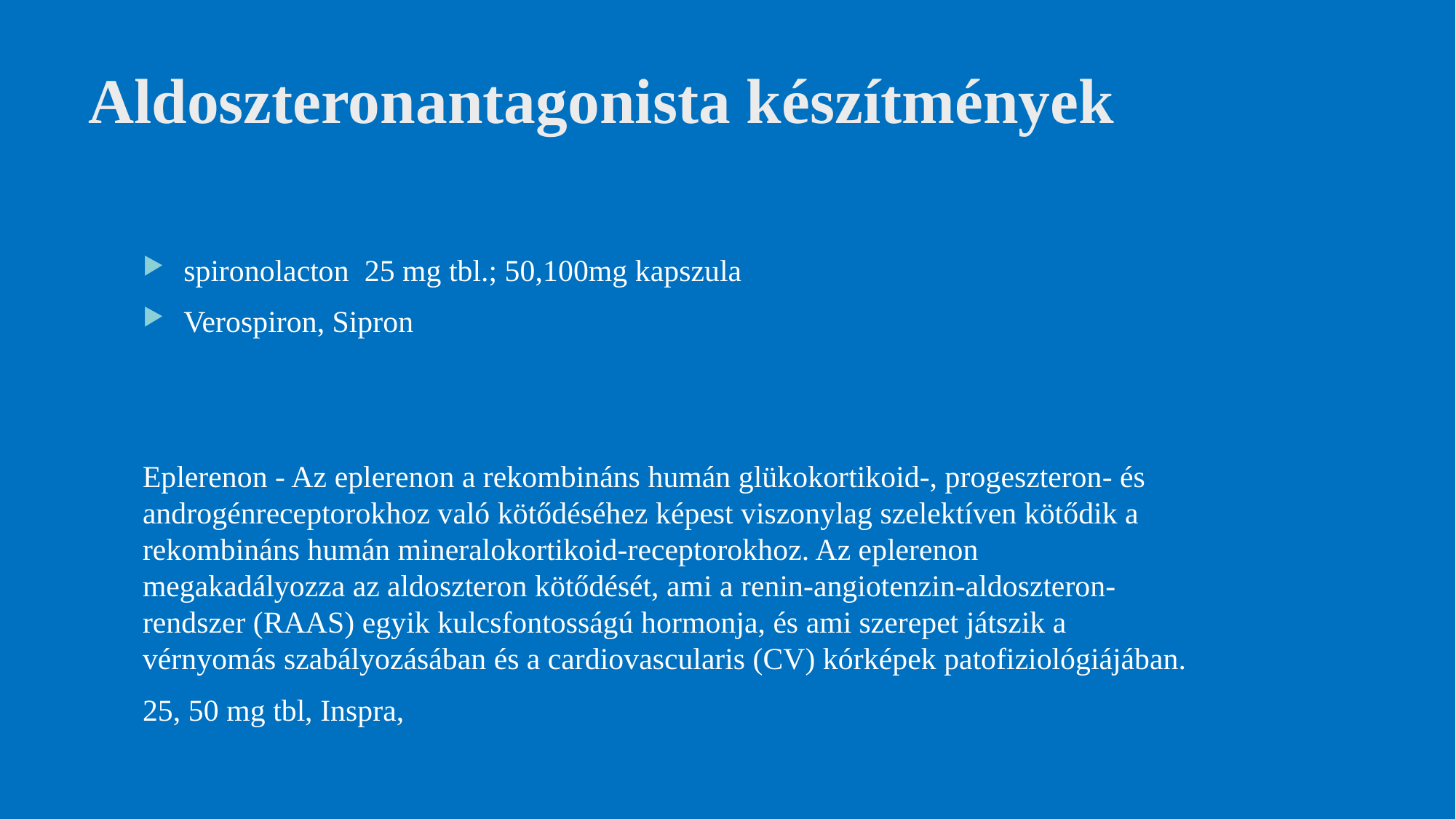

# Aldoszteronantagonista készítmények
spironolacton  25 mg tbl.; 50,100mg kapszula
Verospiron, Sipron

Eplerenon - Az eplerenon a rekombináns humán glükokortikoid-, progeszteron- és androgénreceptorokhoz való kötődéséhez képest viszonylag szelektíven kötődik a rekombináns humán mineralokortikoid-receptorokhoz. Az eplerenon megakadályozza az aldoszteron kötődését, ami a renin-angiotenzin-aldoszteron-rendszer (RAAS) egyik kulcsfontosságú hormonja, és ami szerepet játszik a vérnyomás szabályozásában és a cardiovascularis (CV) kórképek patofiziológiájában.
25, 50 mg tbl, Inspra,